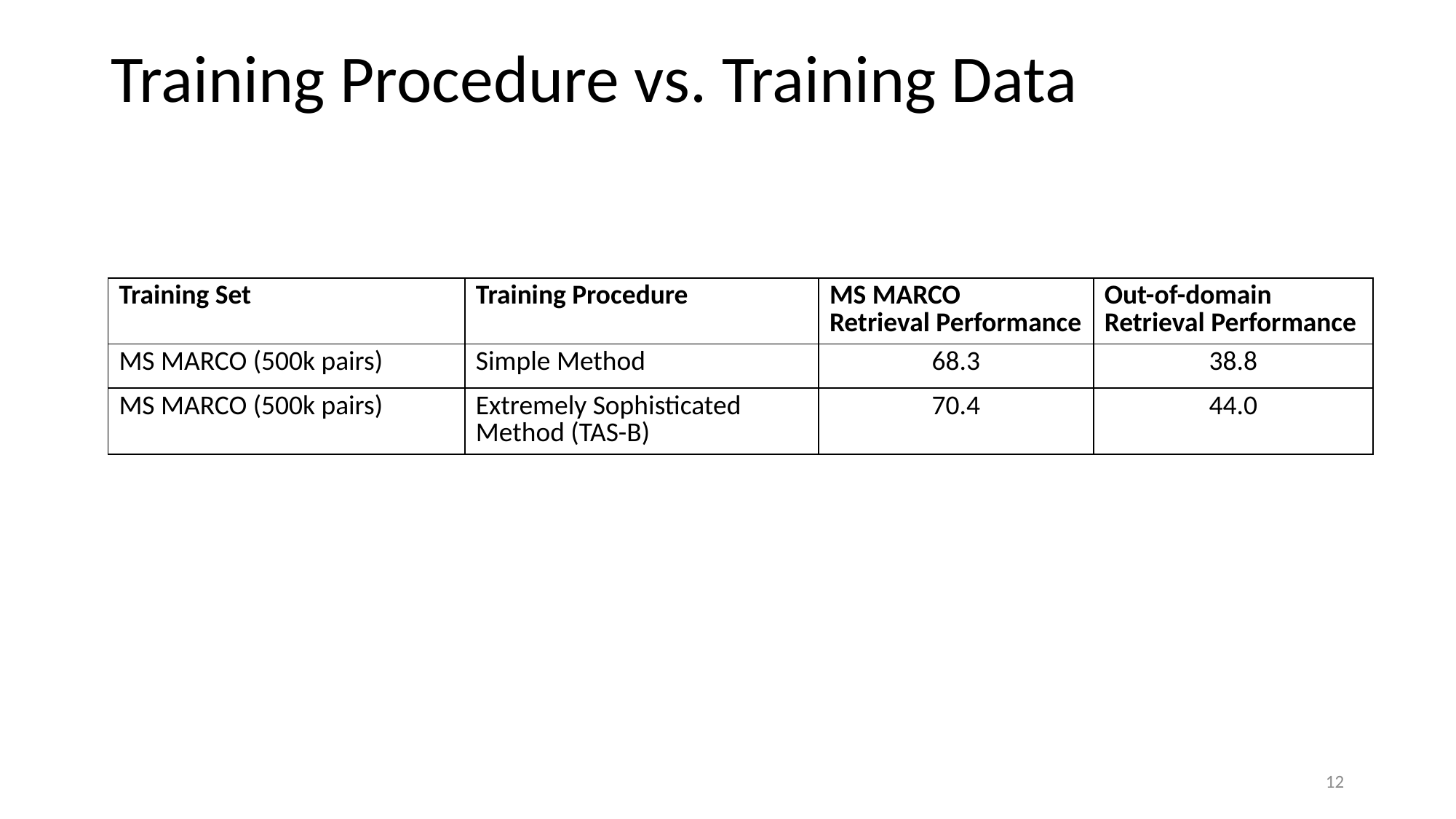

# Training Procedure vs. Training Data
| Training Set | Training Procedure | MS MARCO Retrieval Performance | Out-of-domain Retrieval Performance |
| --- | --- | --- | --- |
| MS MARCO (500k pairs) | Simple Method | 68.3 | 38.8 |
| MS MARCO (500k pairs) | Extremely Sophisticated Method (TAS-B) | 70.4 | 44.0 |
12